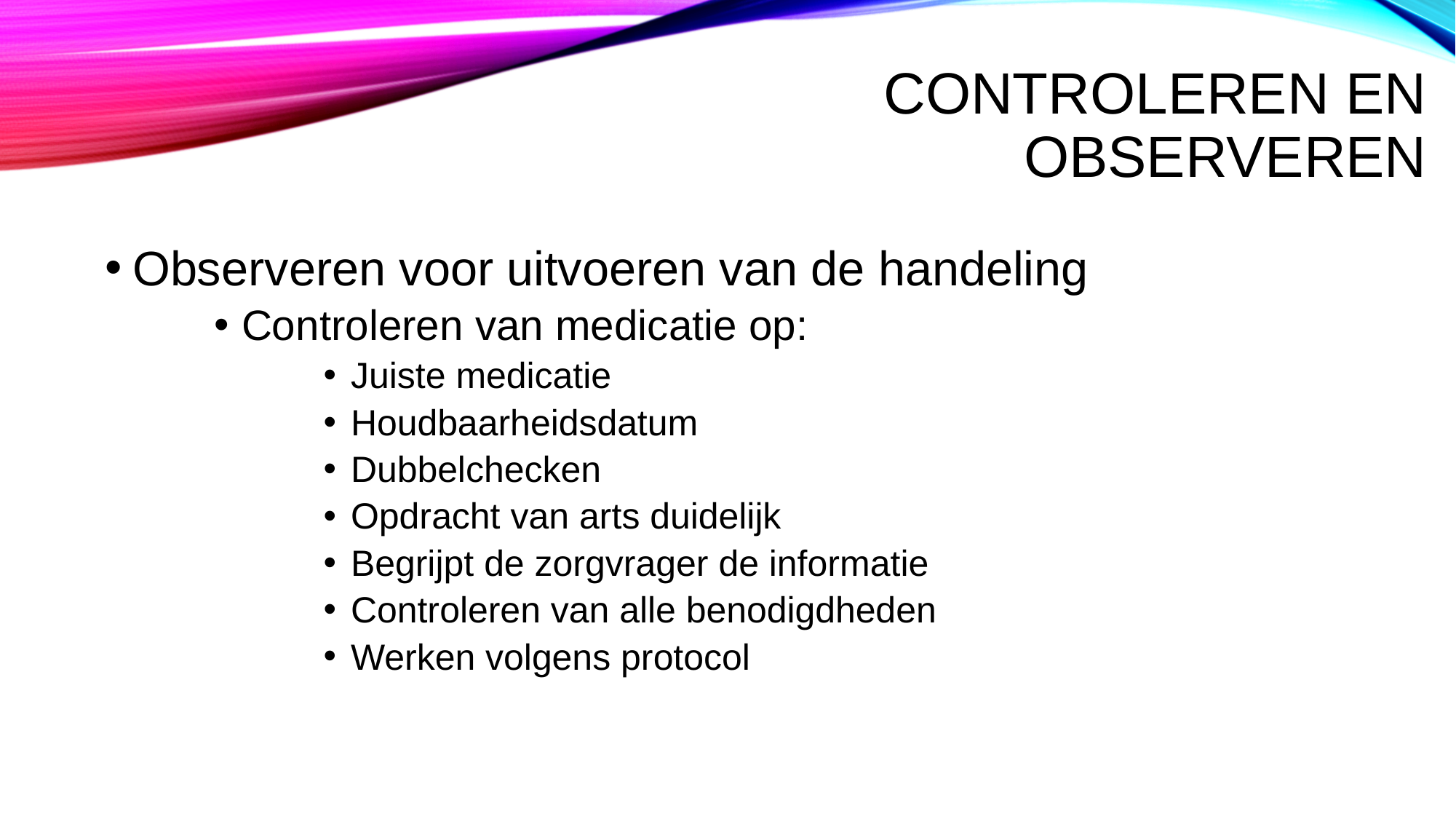

# Controleren en observeren
Observeren voor uitvoeren van de handeling
Controleren van medicatie op:
Juiste medicatie
Houdbaarheidsdatum
Dubbelchecken
Opdracht van arts duidelijk
Begrijpt de zorgvrager de informatie
Controleren van alle benodigdheden
Werken volgens protocol